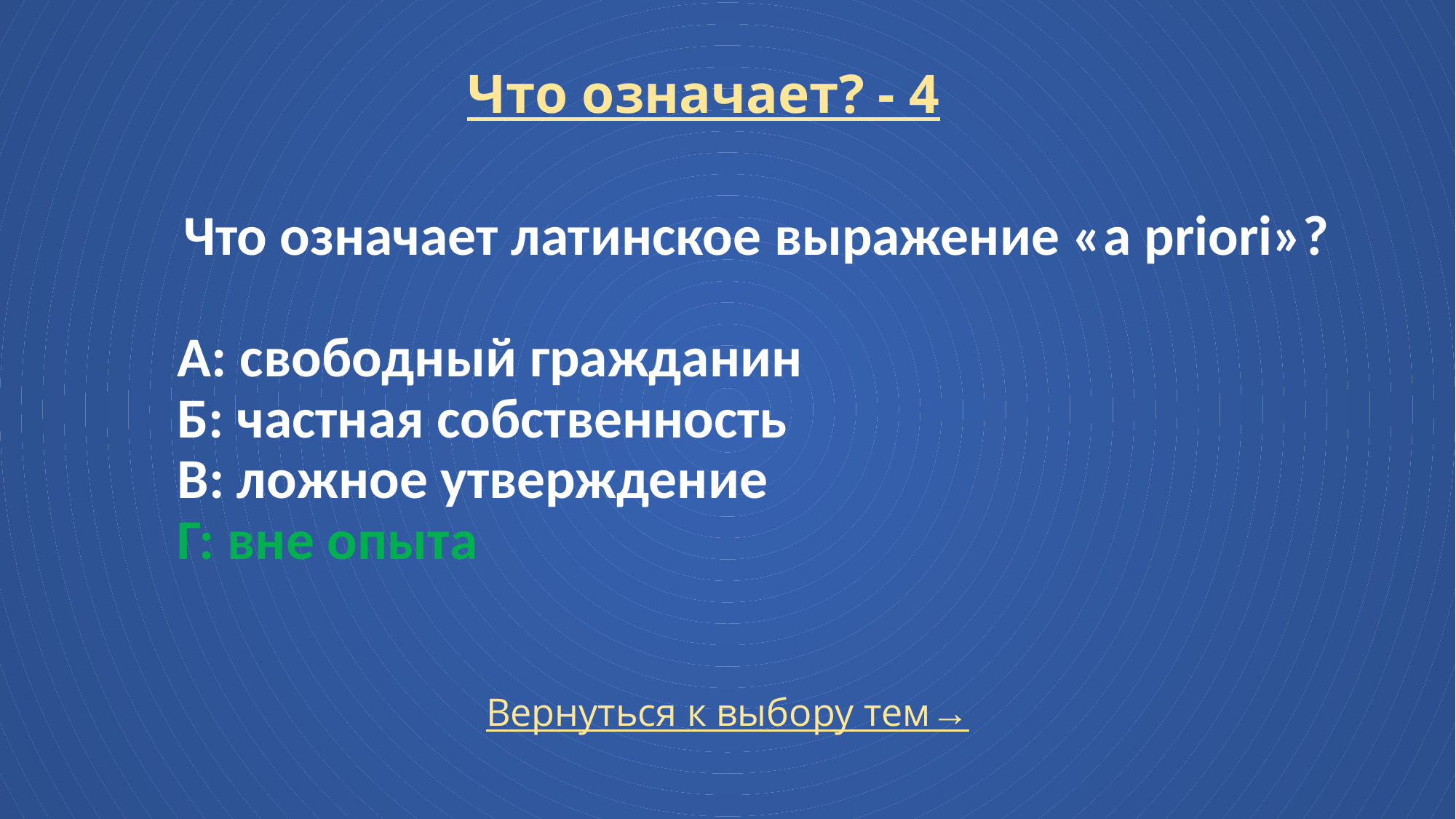

Что означает? - 4
# Что означает латинское выражение «a priori»? А: свободный гражданин Б: частная собственность В: ложное утверждение Г: вне опыта
Вернуться к выбору тем→